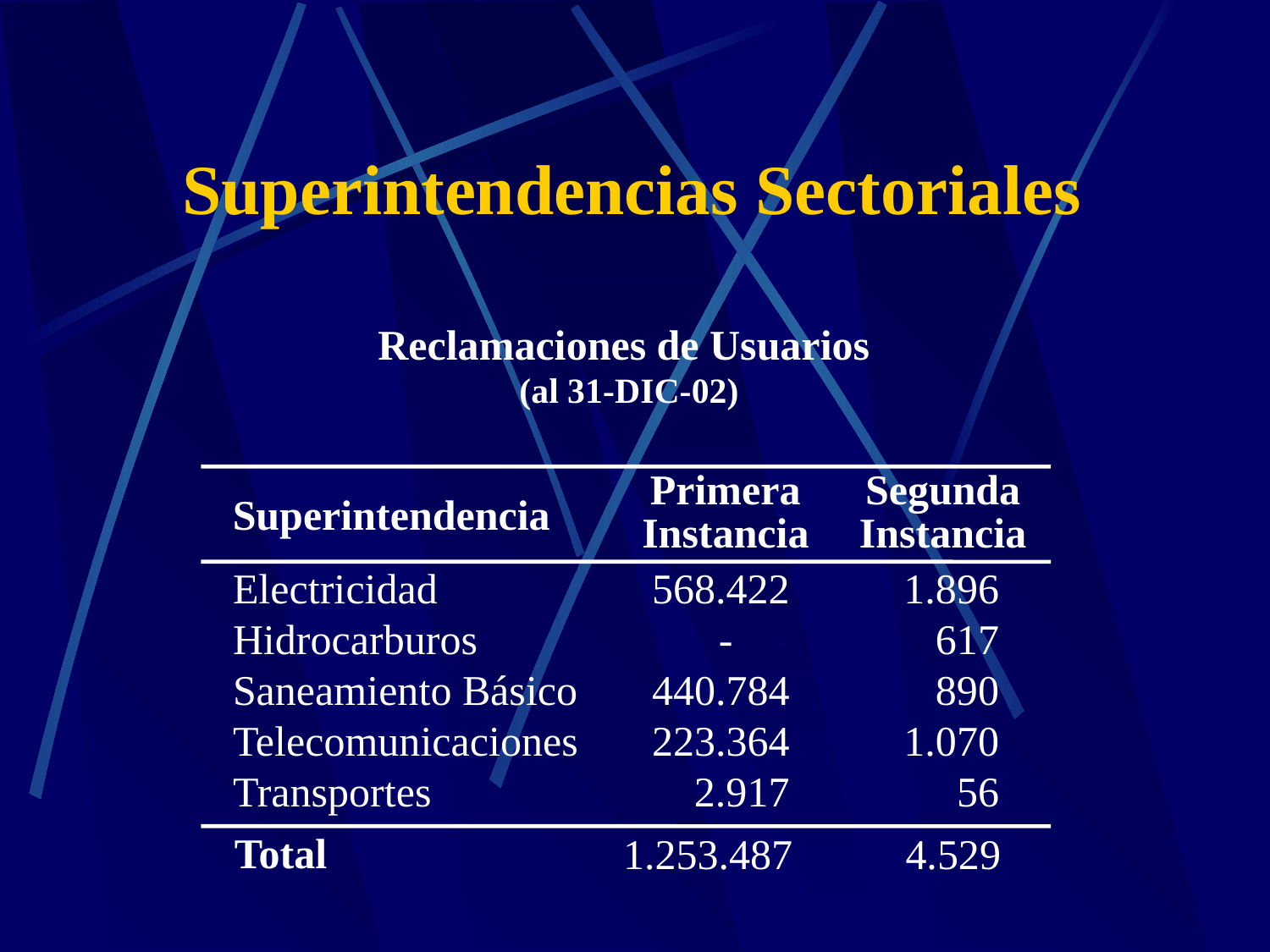

Superintendencias Sectoriales
Reclamaciones de Usuarios
(al 31-DIC-02)

Primera
Instancia
Segunda
Instancia
Superintendencia

Electricidad	568.422	1.896
Hidrocarburos	-    -	617
Saneamiento Básico	440.784	890
Telecomunicaciones	223.364	1.070
Transportes	2.917	56

Total
1.253.487
4.529